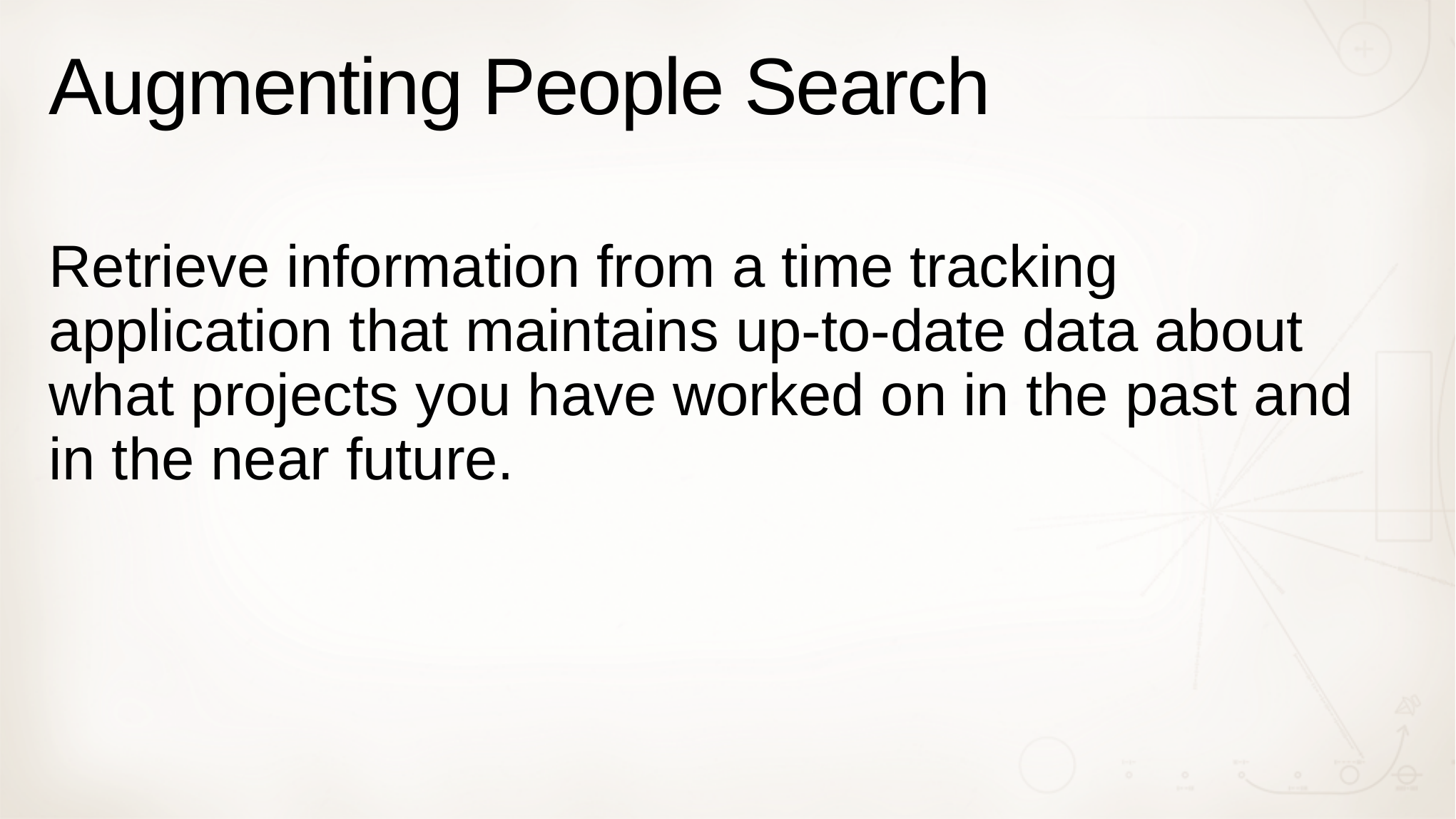

# Augmenting People Search

Retrieve information from a time tracking application that maintains up-to-date data about what projects you have worked on in the past and in the near future.